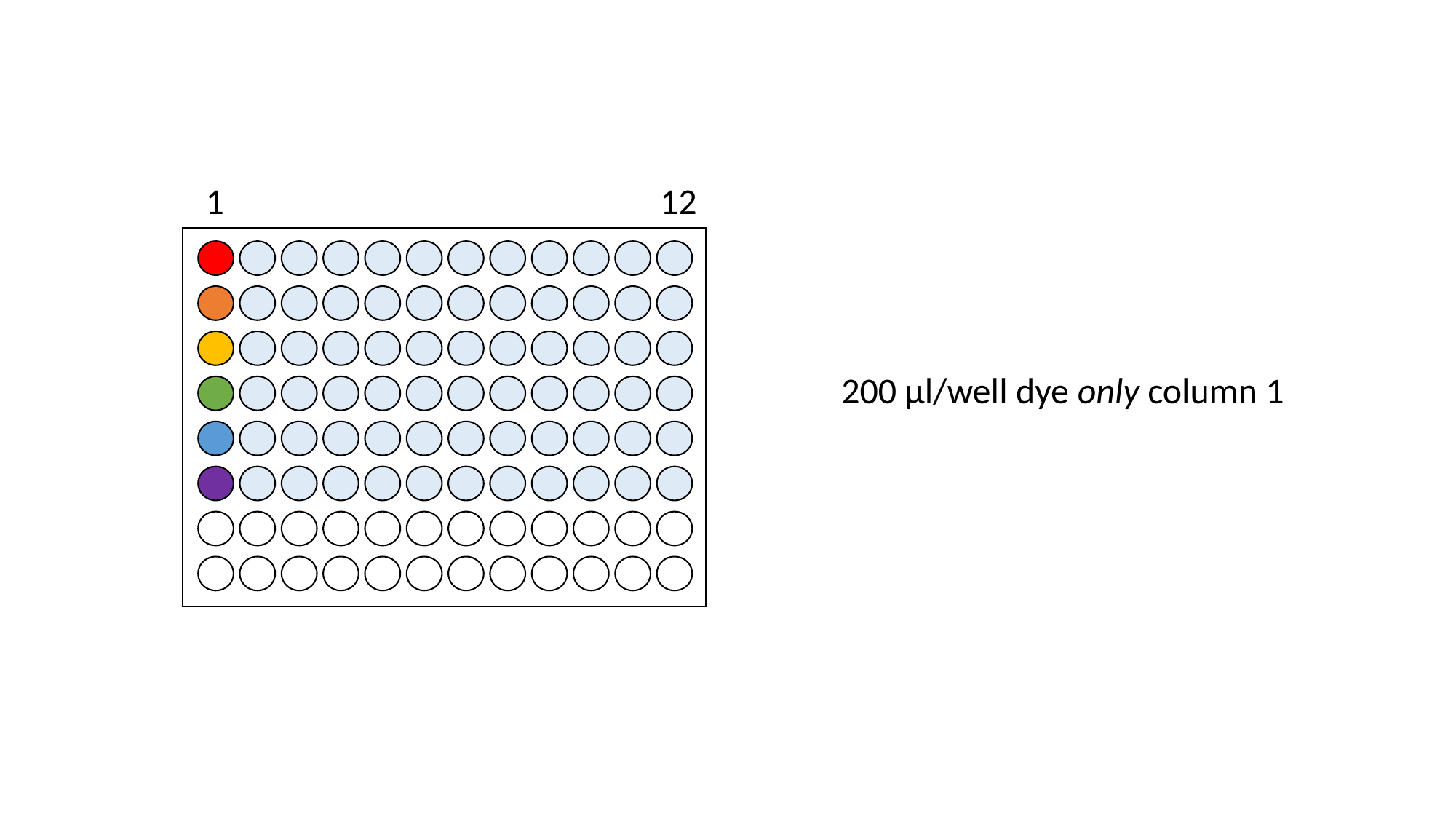

12
1

200 µl/well dye only column 1